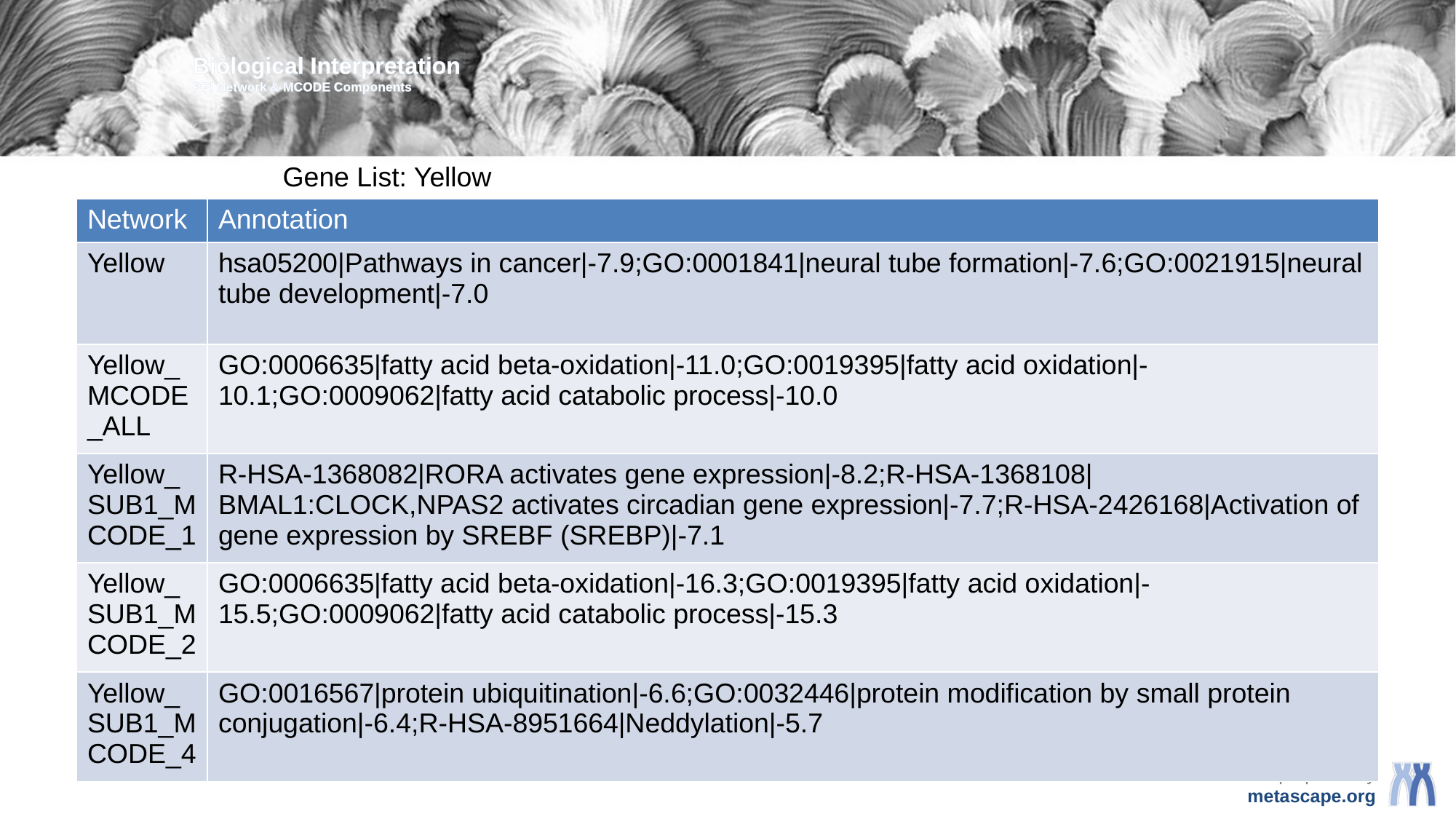

Biological Interpretation
PPI Network & MCODE Components
Gene List: Yellow
| Network | Annotation |
| --- | --- |
| Yellow | hsa05200|Pathways in cancer|-7.9;GO:0001841|neural tube formation|-7.6;GO:0021915|neural tube development|-7.0 |
| Yellow\_MCODE\_ALL | GO:0006635|fatty acid beta-oxidation|-11.0;GO:0019395|fatty acid oxidation|-10.1;GO:0009062|fatty acid catabolic process|-10.0 |
| Yellow\_SUB1\_MCODE\_1 | R-HSA-1368082|RORA activates gene expression|-8.2;R-HSA-1368108|BMAL1:CLOCK,NPAS2 activates circadian gene expression|-7.7;R-HSA-2426168|Activation of gene expression by SREBF (SREBP)|-7.1 |
| Yellow\_SUB1\_MCODE\_2 | GO:0006635|fatty acid beta-oxidation|-16.3;GO:0019395|fatty acid oxidation|-15.5;GO:0009062|fatty acid catabolic process|-15.3 |
| Yellow\_SUB1\_MCODE\_4 | GO:0016567|protein ubiquitination|-6.6;GO:0032446|protein modification by small protein conjugation|-6.4;R-HSA-8951664|Neddylation|-5.7 |